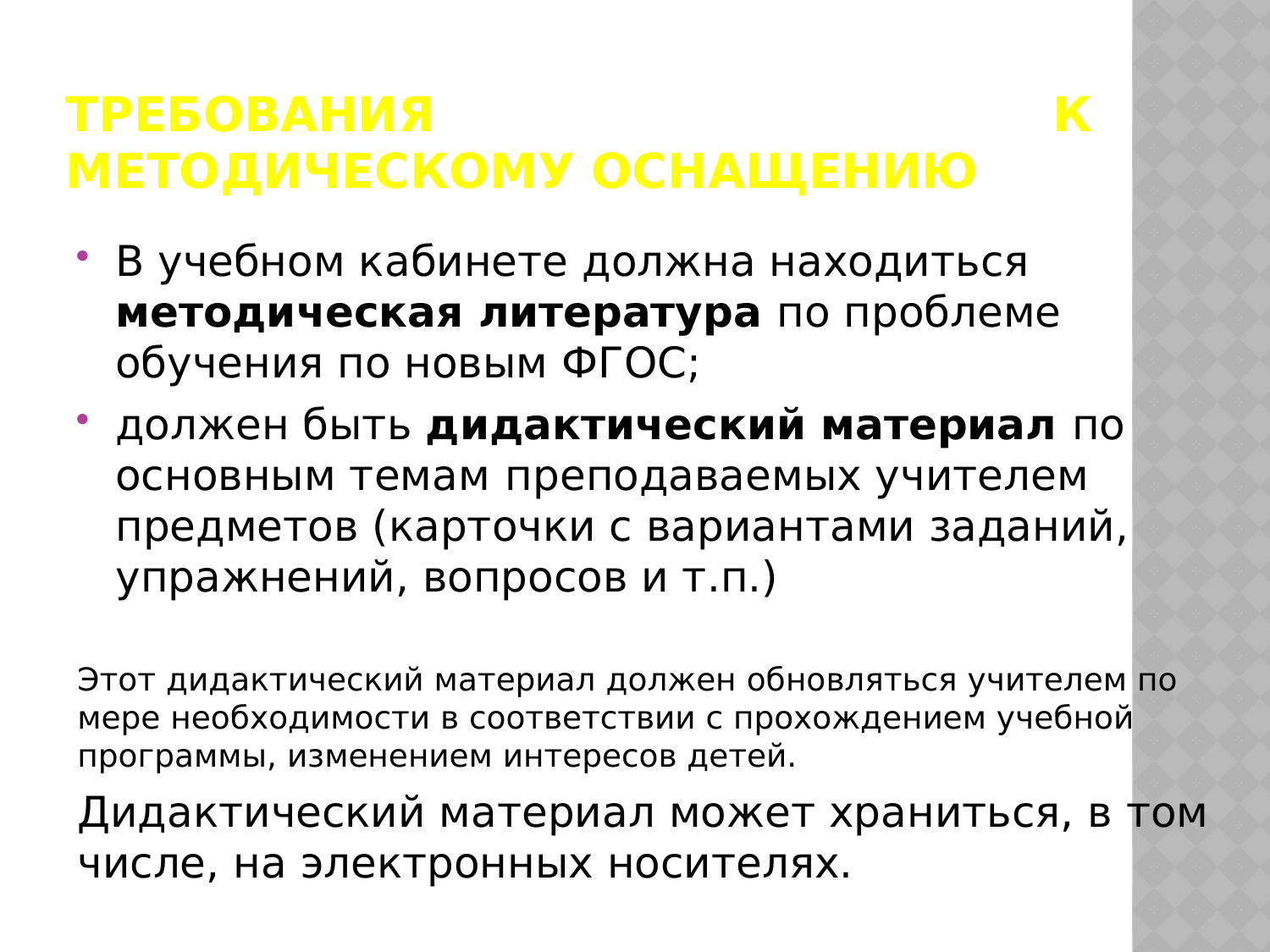

# Требования                                     к методическому оснащению
В учебном кабинете должна находиться методическая литература по проблеме обучения по новым ФГОС;
должен быть дидактический материал по основным темам преподаваемых учителем предметов (карточки с вариантами заданий, упражнений, вопросов и т.п.)

Этот дидактический материал должен обновляться учителем по мере необходимости в соответствии с прохождением учебной программы, изменением интересов детей.
Дидактический материал может храниться, в том числе, на электронных носителях.